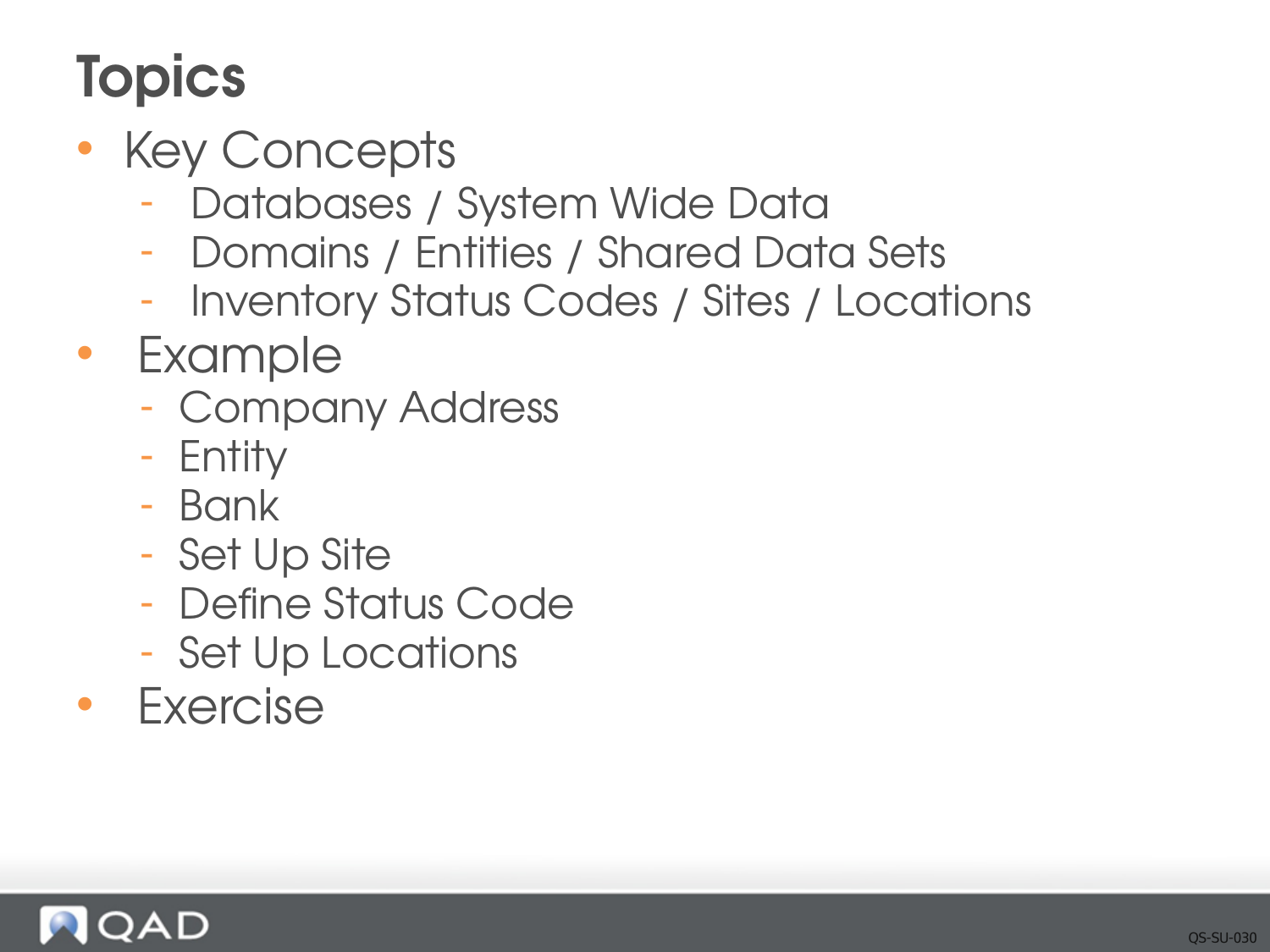

# Topics
Key Concepts
 Databases / System Wide Data
 Domains / Entities / Shared Data Sets
 Inventory Status Codes / Sites / Locations
 Example
Company Address
Entity
Bank
Set Up Site
Define Status Code
Set Up Locations
 Exercise

QS-SU-030